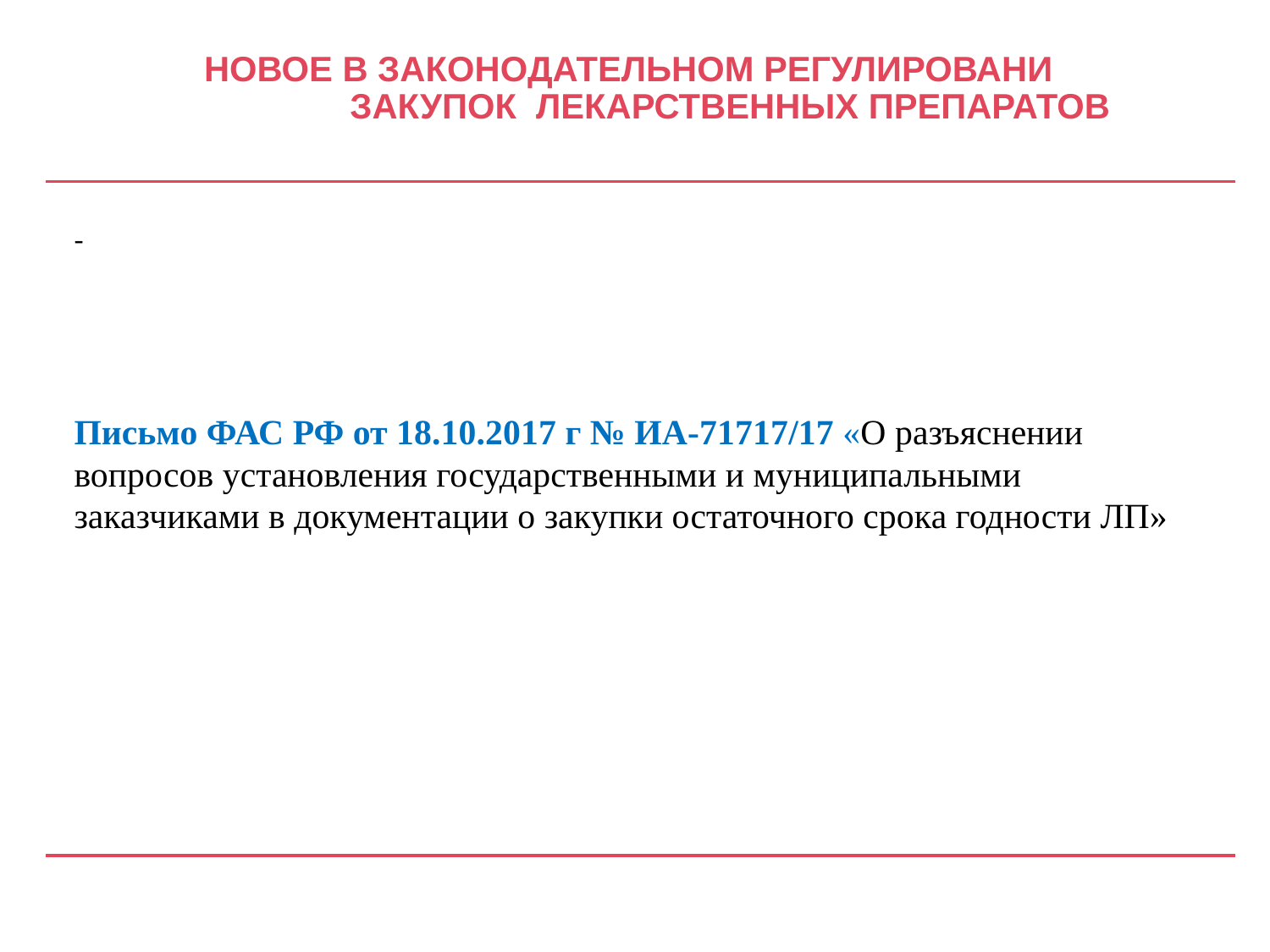

# НОВОЕ В ЗАКОНОДАТЕЛЬНОМ РЕГУЛИРОВАНИ ЗАКУПОК  ЛЕКАРСТВЕННЫХ ПРЕПАРАТОВ

-

Письмо ФАС РФ от 18.10.2017 г № ИА-71717/17 «О разъяснении вопросов установления государственными и муниципальными заказчиками в документации о закупки остаточного срока годности ЛП»